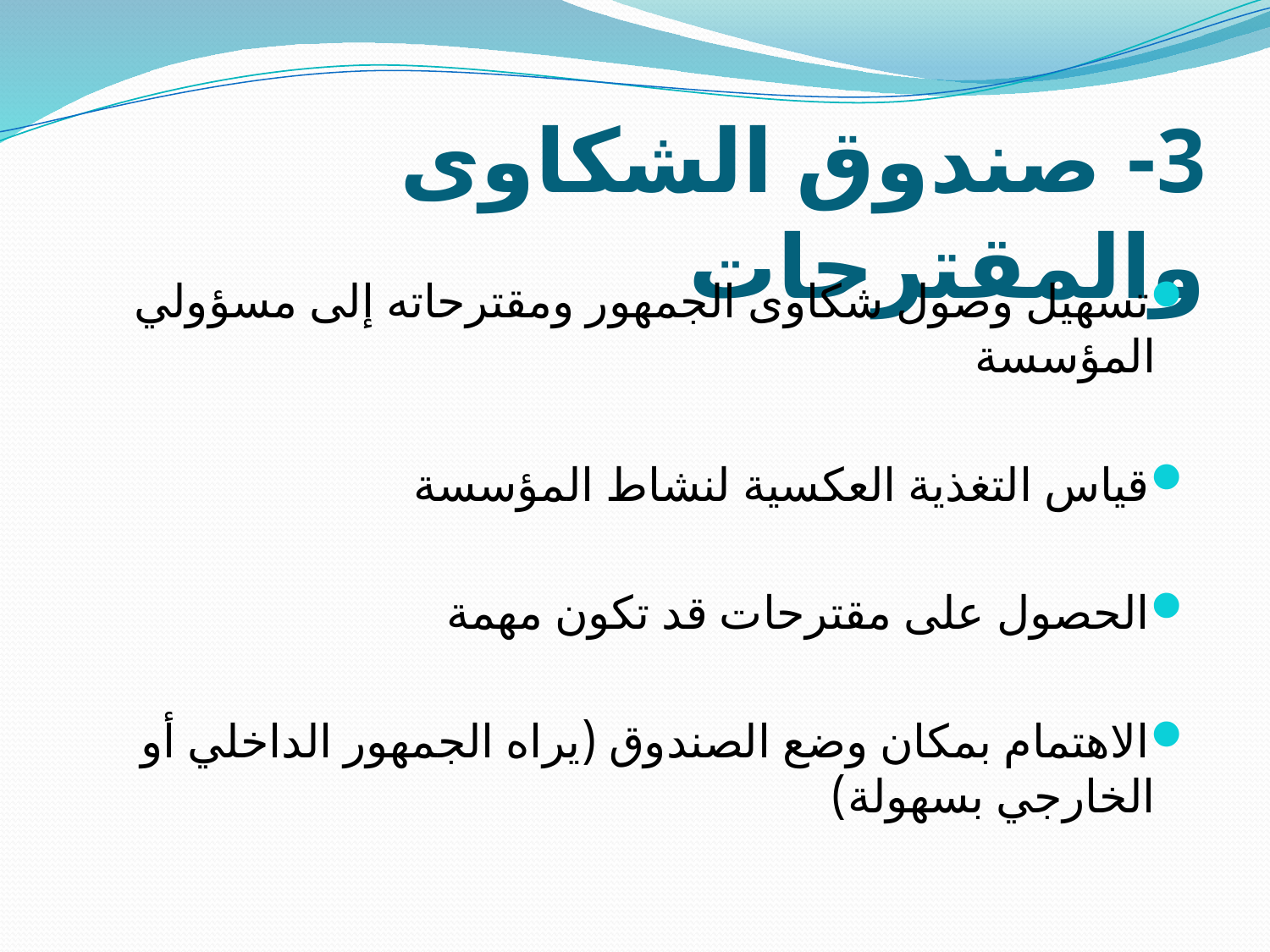

# 3- صندوق الشكاوى والمقترحات
تسهيل وصول شكاوى الجمهور ومقترحاته إلى مسؤولي المؤسسة

قياس التغذية العكسية لنشاط المؤسسة

الحصول على مقترحات قد تكون مهمة

الاهتمام بمكان وضع الصندوق (يراه الجمهور الداخلي أو الخارجي بسهولة)